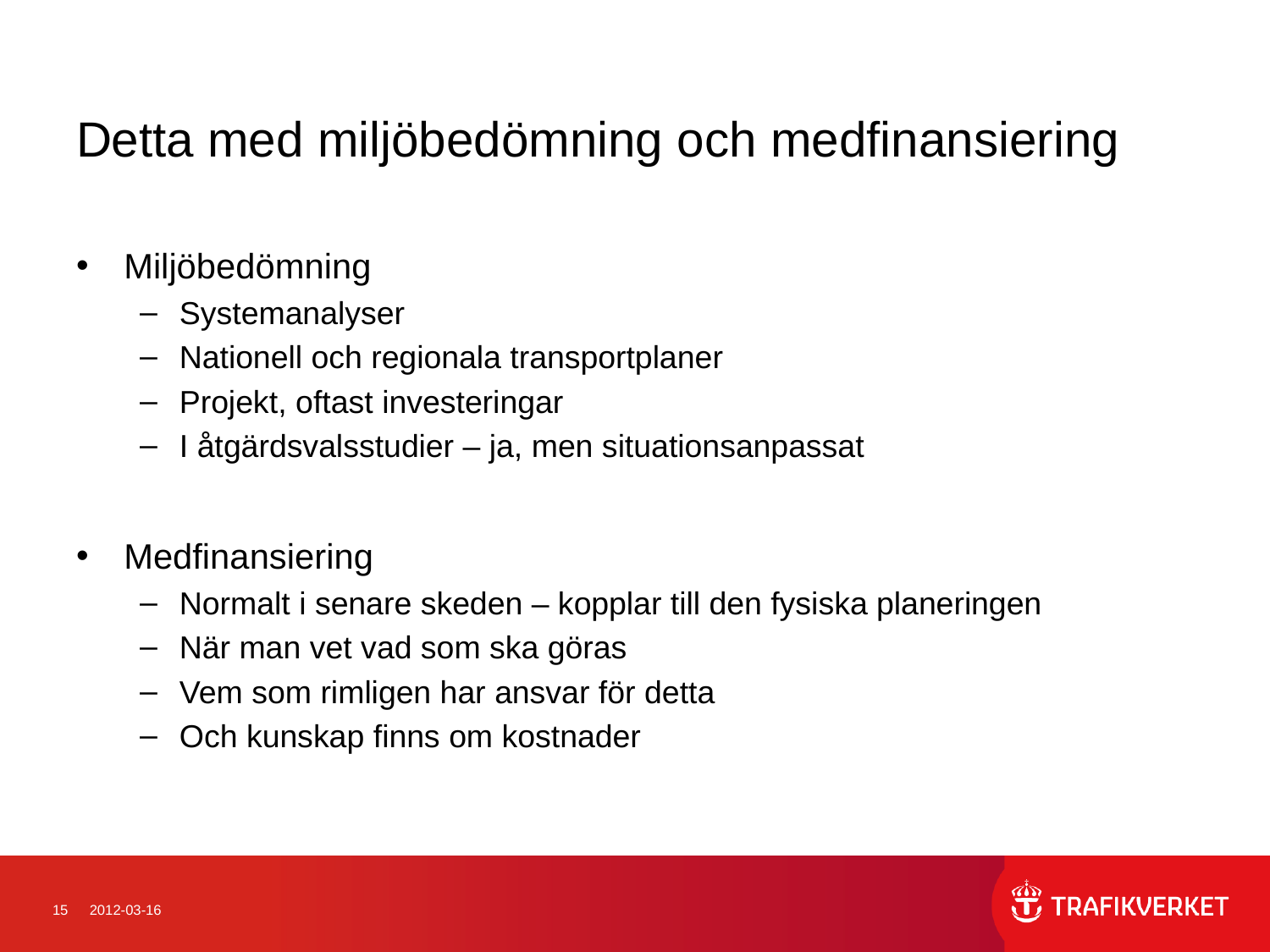

# Detta med miljöbedömning och medfinansiering
Miljöbedömning
Systemanalyser
Nationell och regionala transportplaner
Projekt, oftast investeringar
I åtgärdsvalsstudier – ja, men situationsanpassat

Medfinansiering
Normalt i senare skeden – kopplar till den fysiska planeringen
När man vet vad som ska göras
Vem som rimligen har ansvar för detta
Och kunskap finns om kostnader